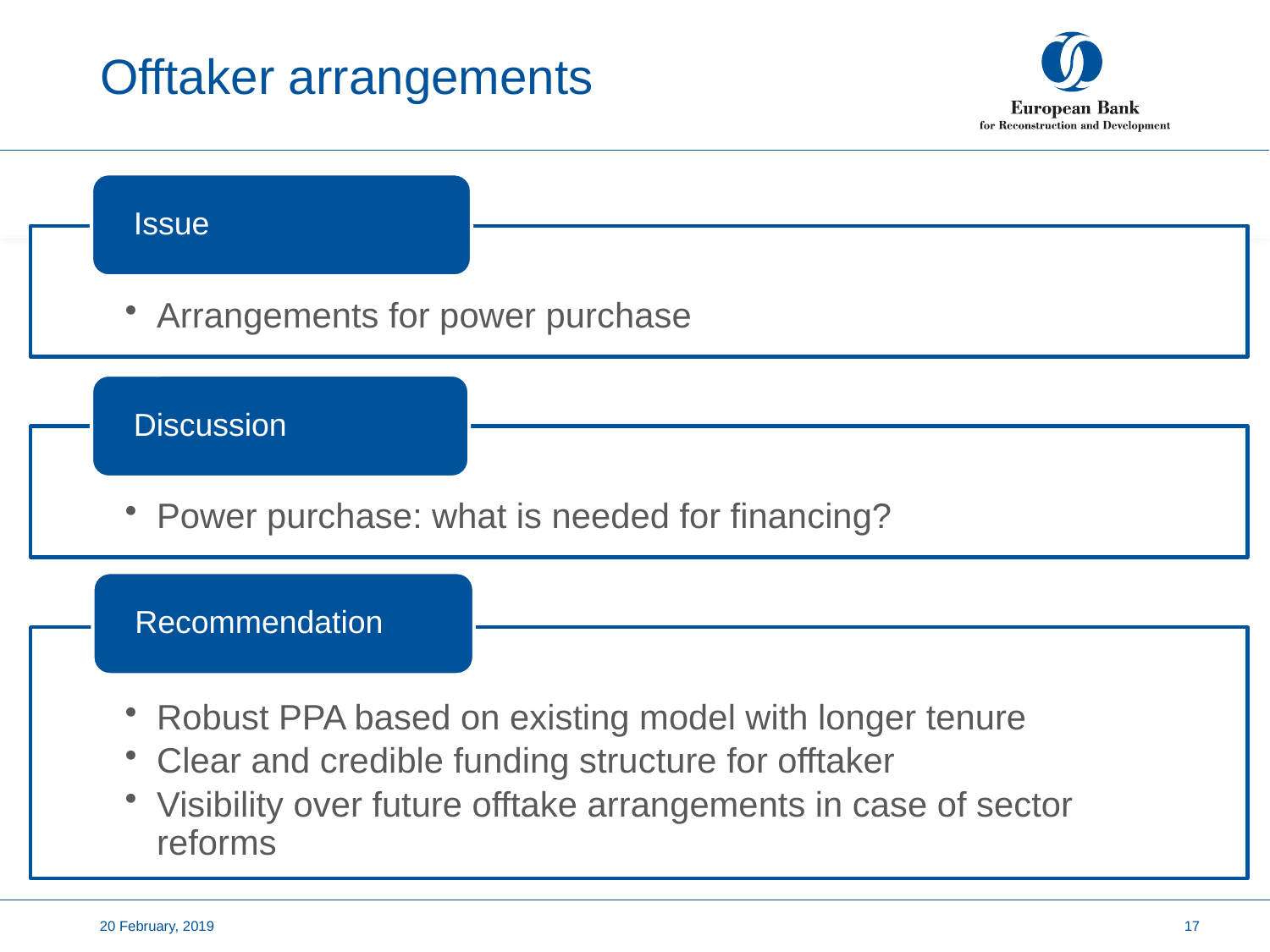

# Offtaker arrangements
Arrangements for power purchase
Issue
Power purchase: what is needed for financing?
Discussion
Robust PPA based on existing model with longer tenure
Clear and credible funding structure for offtaker
Visibility over future offtake arrangements in case of sector reforms
Recommendation
20 February, 2019
17